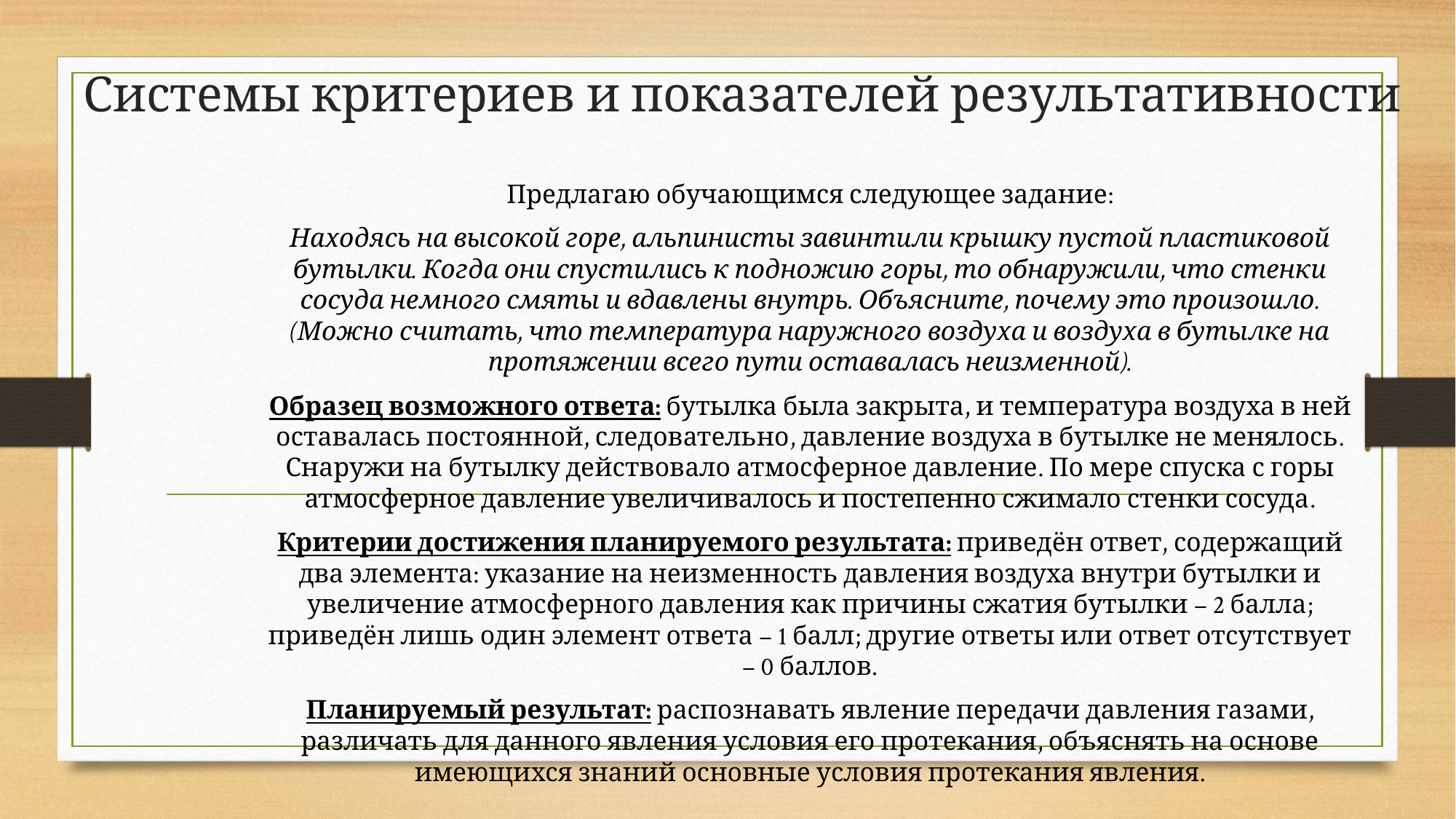

# Системы критериев и показателей результативности
Предлагаю обучающимся следующее задание:
Находясь на высокой горе, альпинисты завинтили крышку пустой пластиковой бутылки. Когда они спустились к подножию горы, то обнаружили, что стенки сосуда немного смяты и вдавлены внутрь. Объясните, почему это произошло. (Можно считать, что температура наружного воздуха и воздуха в бутылке на протяжении всего пути оставалась неизменной).
Образец возможного ответа: бутылка была закрыта, и температура воздуха в ней оставалась постоянной, следовательно, давление воздуха в бутылке не менялось. Снаружи на бутылку действовало атмосферное давление. По мере спуска с горы атмосферное давление увеличивалось и постепенно сжимало стенки сосуда.
Критерии достижения планируемого результата: приведён ответ, содержащий два элемента: указание на неизменность давления воздуха внутри бутылки и увеличение атмосферного давления как причины сжатия бутылки – 2 балла; приведён лишь один элемент ответа – 1 балл; другие ответы или ответ отсутствует – 0 баллов.
Планируемый результат: распознавать явление передачи давления газами, различать для данного явления условия его протекания, объяснять на основе имеющихся знаний основные условия протекания явления.